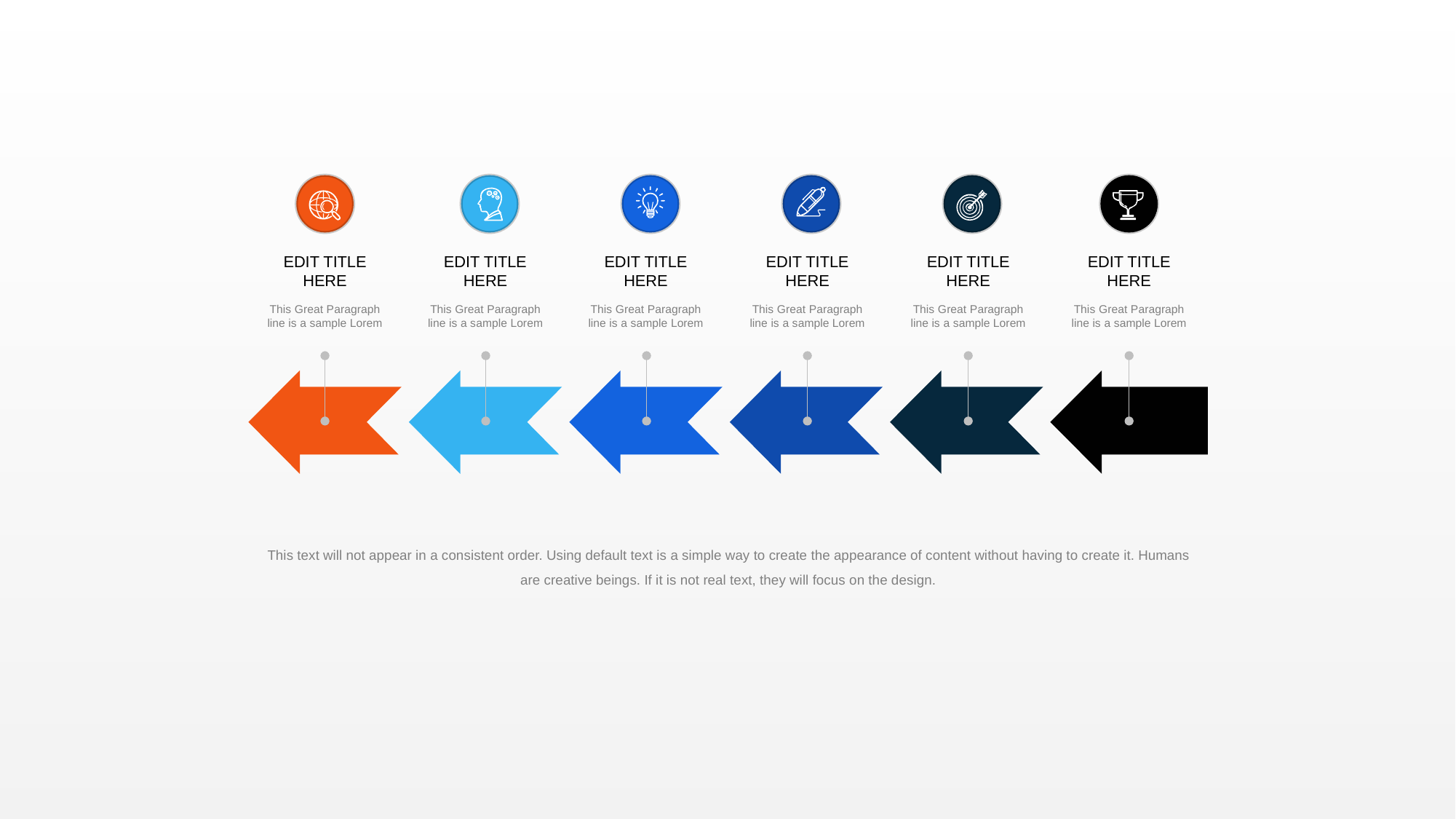

EDIT TITLE HERE
This Great Paragraph line is a sample Lorem
EDIT TITLE HERE
This Great Paragraph line is a sample Lorem
EDIT TITLE HERE
This Great Paragraph line is a sample Lorem
EDIT TITLE HERE
This Great Paragraph line is a sample Lorem
EDIT TITLE HERE
This Great Paragraph line is a sample Lorem
EDIT TITLE HERE
This Great Paragraph line is a sample Lorem

This text will not appear in a consistent order. Using default text is a simple way to create the appearance of content without having to create it. Humans are creative beings. If it is not real text, they will focus on the design.